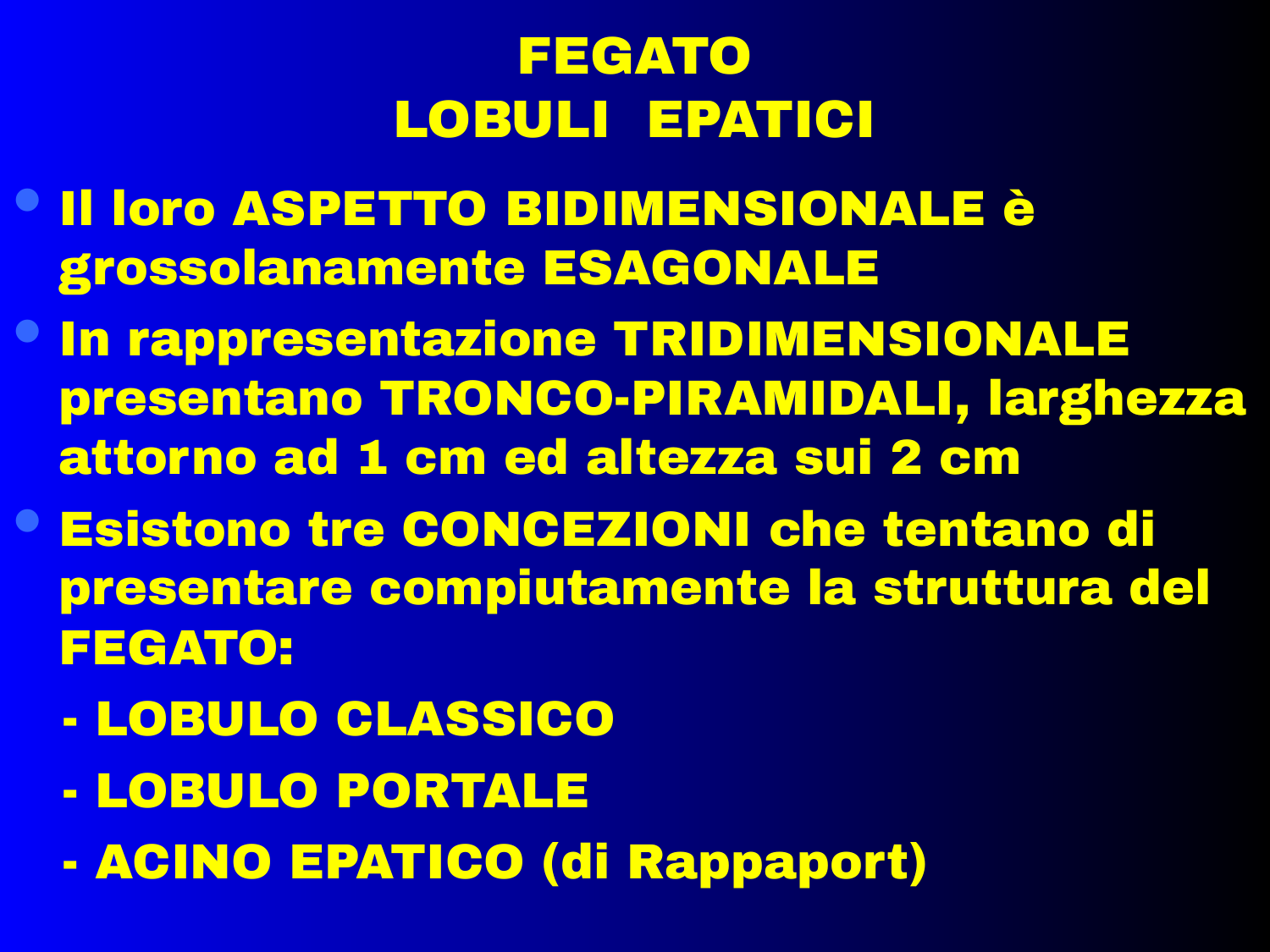

# FEGATO LOBULI  EPATICI
Il loro ASPETTO BIDIMENSIONALE è grossolanamente ESAGONALE
In rappresentazione TRIDIMENSIONALE presentano TRONCO-PIRAMIDALI, larghezza attorno ad 1 cm ed altezza sui 2 cm
Esistono tre CONCEZIONI che tentano di presentare compiutamente la struttura del FEGATO:
   - LOBULO CLASSICO
   - LOBULO PORTALE
   - ACINO EPATICO (di Rappaport)